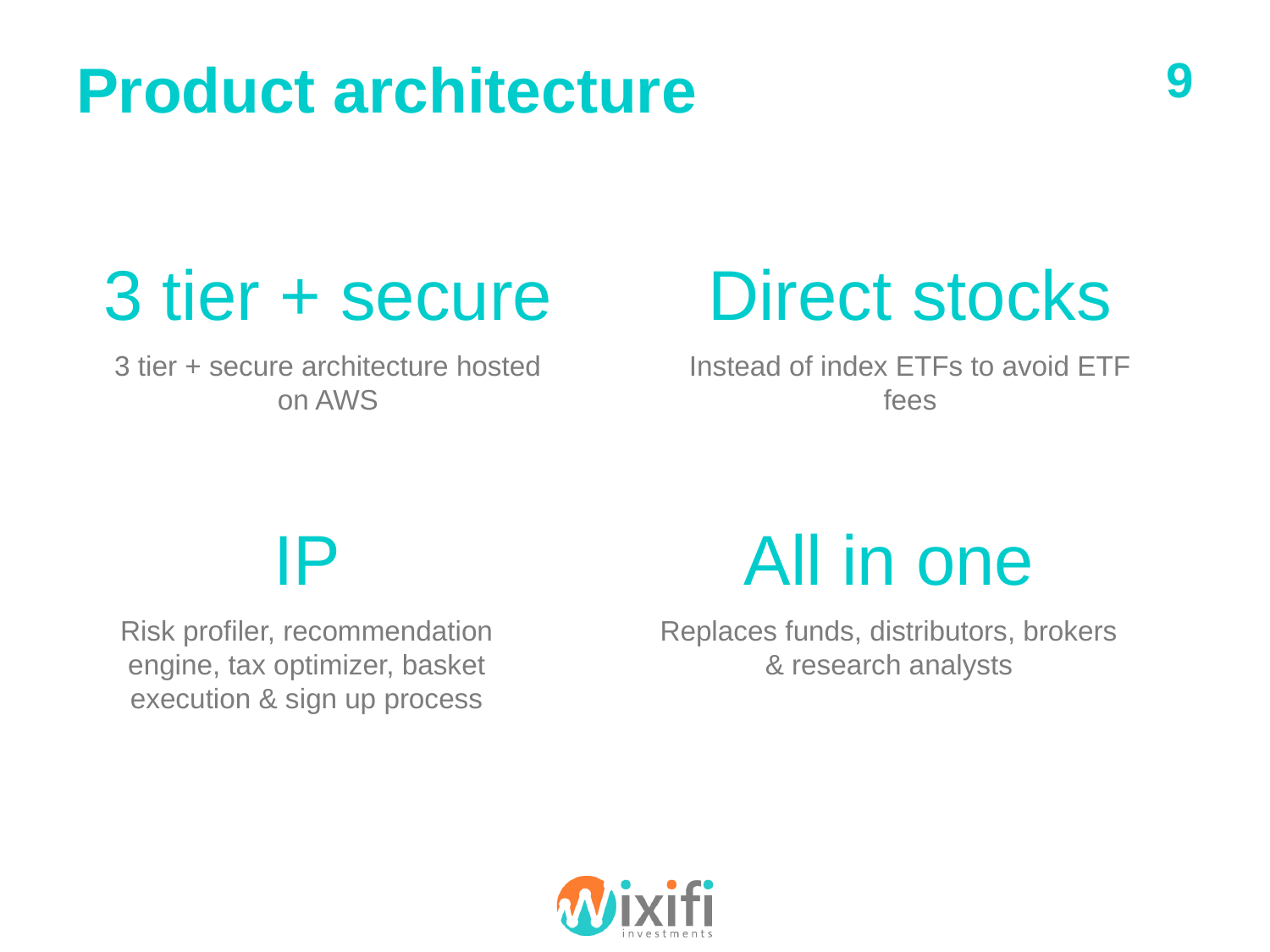

# Product architecture
9
3 tier + secure
Direct stocks
3 tier + secure architecture hosted on AWS
Instead of index ETFs to avoid ETF fees
IP
All in one
Risk profiler, recommendation engine, tax optimizer, basket execution & sign up process
Replaces funds, distributors, brokers & research analysts